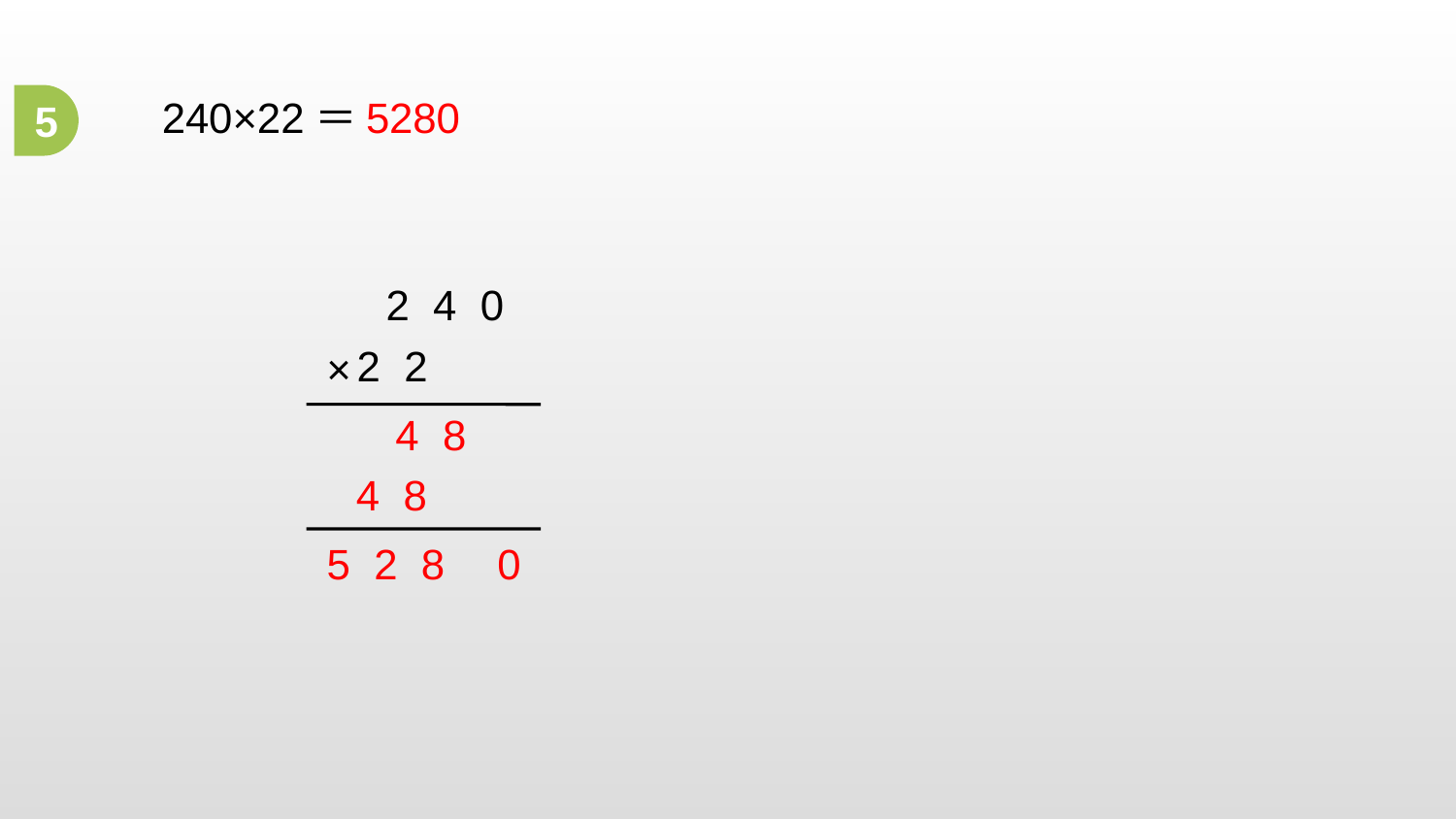

5
5280
240×22＝
2  4  0
2  2
×
4  8

5  2  8
0
4  8